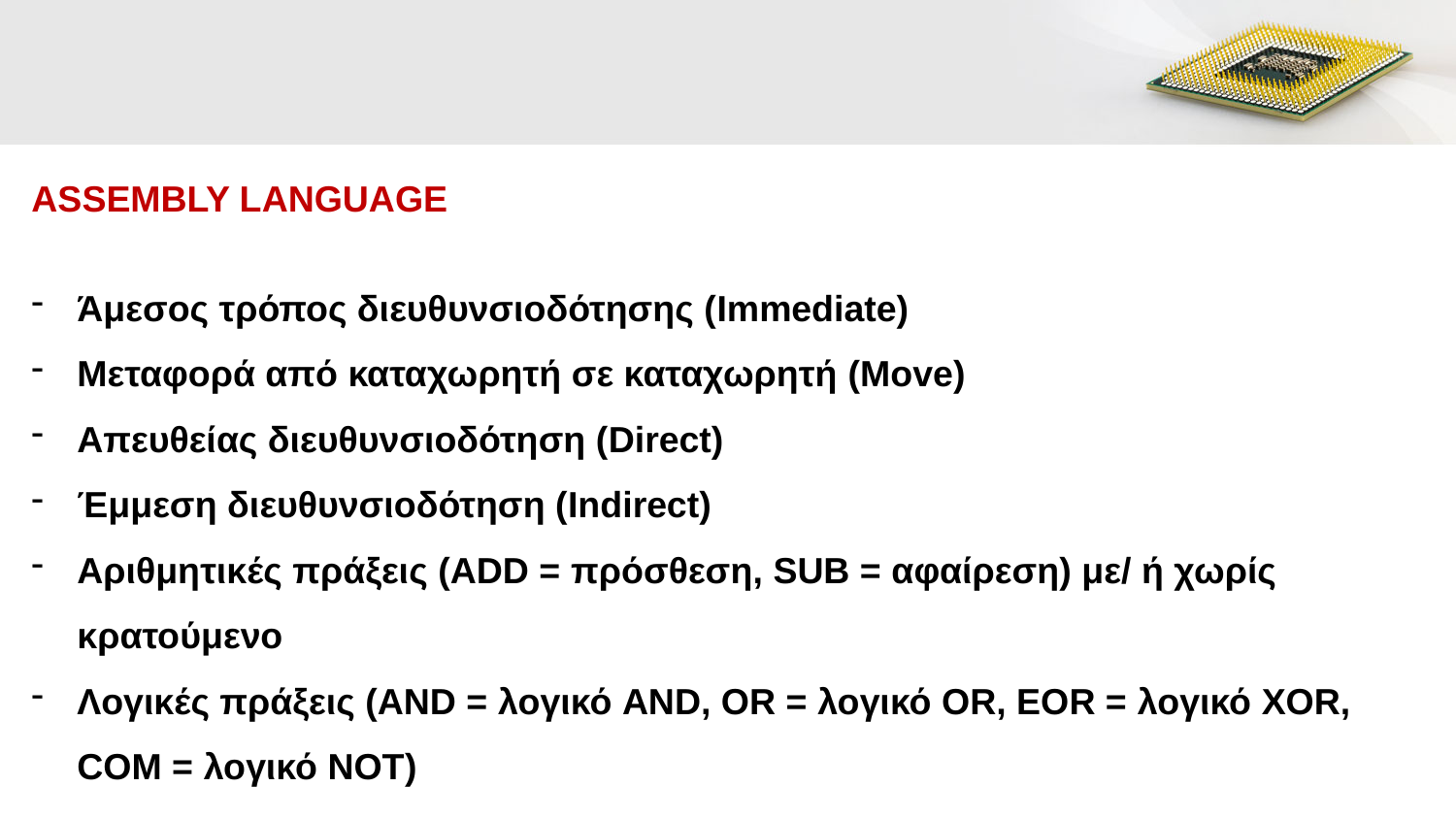

ASSEMBLY LANGUAGE

Άμεσος τρόπος διευθυνσιοδότησης (Immediate)
Μεταφορά από καταχωρητή σε καταχωρητή (Move)
Απευθείας διευθυνσιοδότηση (Direct)
Έμμεση διευθυνσιοδότηση (Indirect)
Αριθμητικές πράξεις (ADD = πρόσθεση, SUB = αφαίρεση) με/ ή χωρίς κρατούμενο
Λογικές πράξεις (AND = λογικό AND, OR = λογικό OR, EOR = λογικό XOR, COM = λογικό ΝΟΤ)